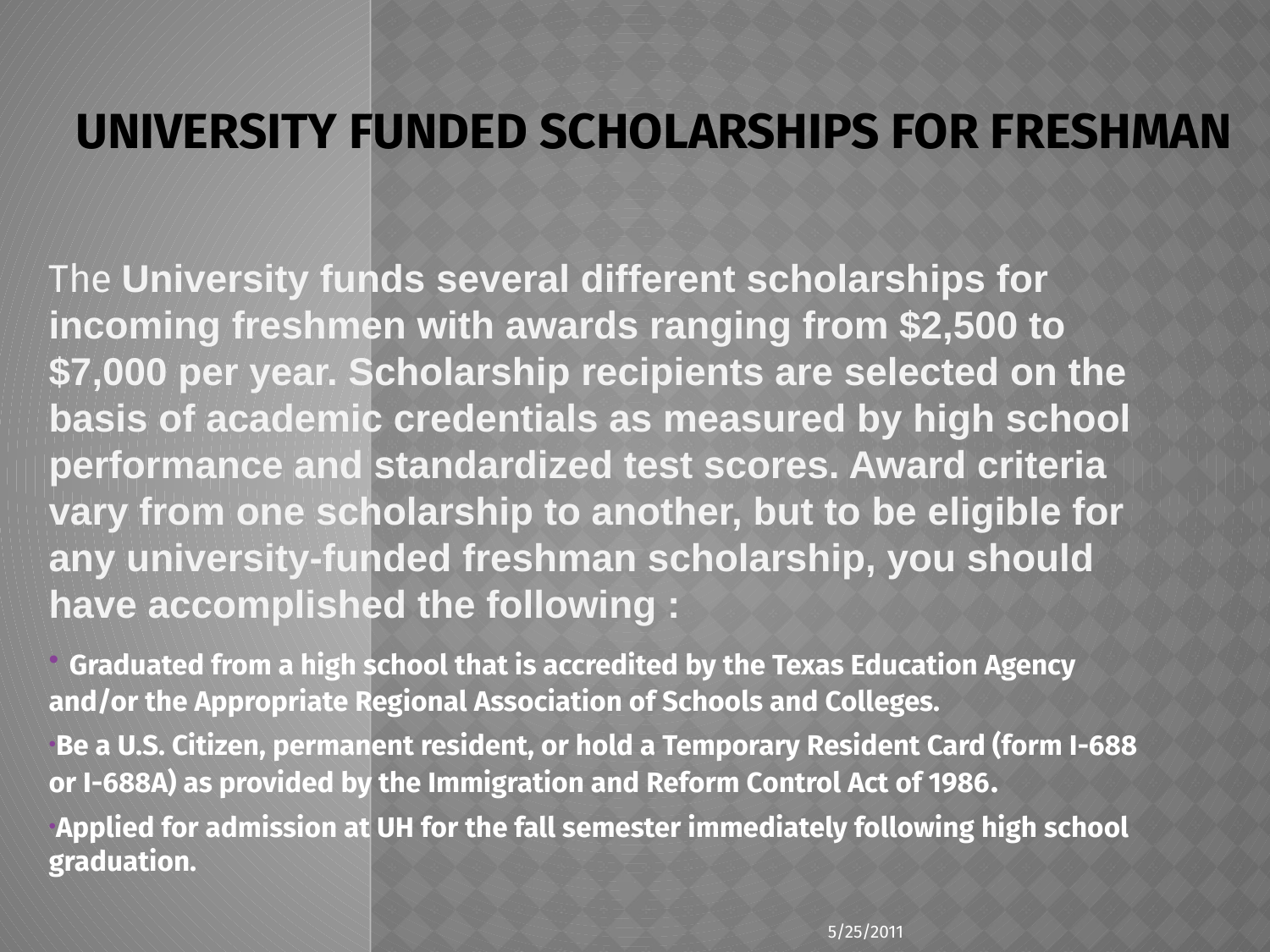

# University funded scholarships for freshman
The University funds several different scholarships for incoming freshmen with awards ranging from $2,500 to $7,000 per year. Scholarship recipients are selected on the basis of academic credentials as measured by high school performance and standardized test scores. Award criteria vary from one scholarship to another, but to be eligible for any university-funded freshman scholarship, you should have accomplished the following :
 Graduated from a high school that is accredited by the Texas Education Agency and/or the Appropriate Regional Association of Schools and Colleges.
Be a U.S. Citizen, permanent resident, or hold a Temporary Resident Card (form I-688 or I-688A) as provided by the Immigration and Reform Control Act of 1986.
Applied for admission at UH for the fall semester immediately following high school graduation.

5/25/2011